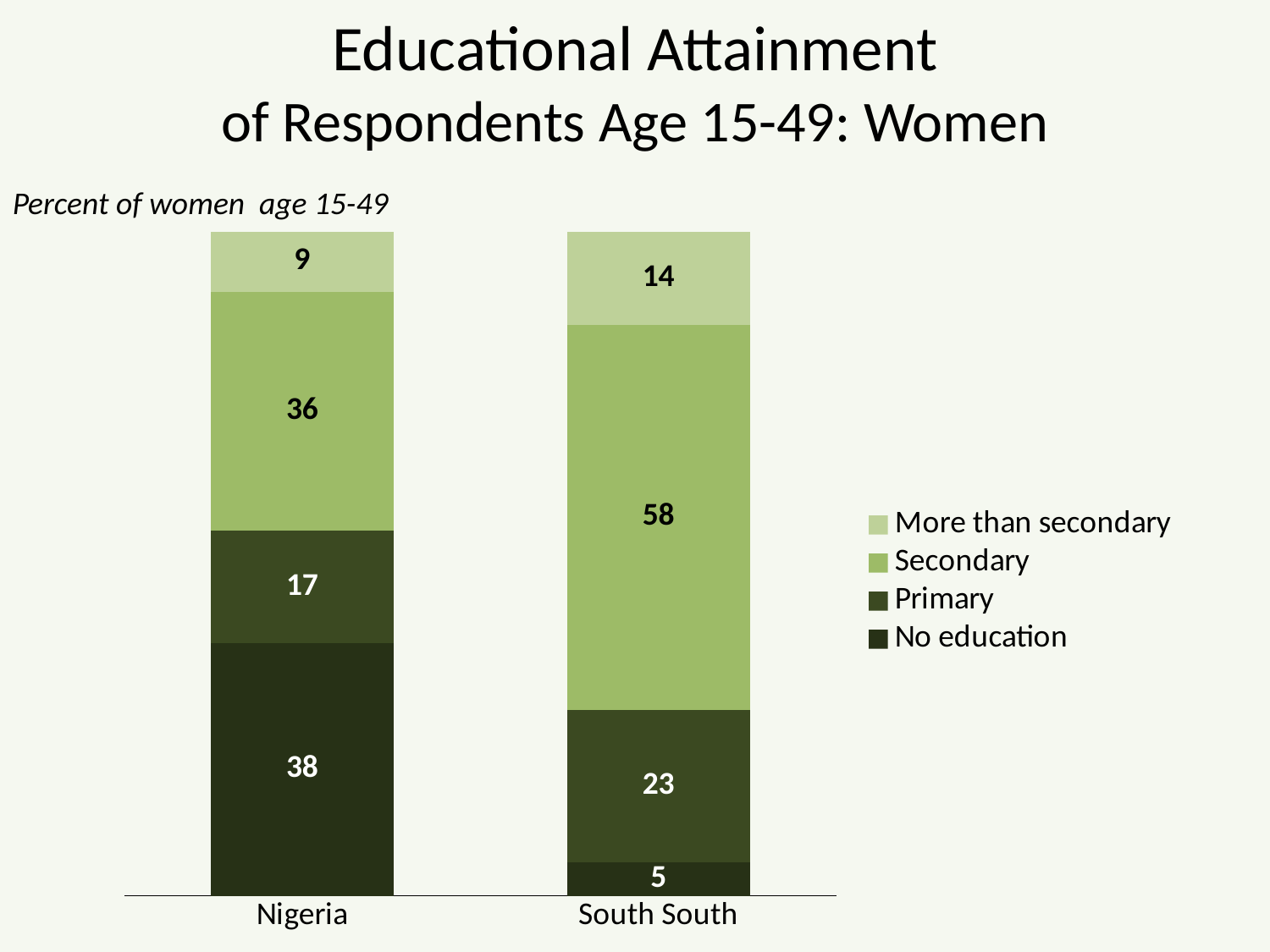

# Educational Attainment of Respondents Age 15-49: Women
Percent of women  age 15-49

### Chart

| Category | No education | Primary | Secondary | More than secondary |
|---|---|---|---|---|
| Nigeria | 38.0 | 17.0 | 36.0 | 9.0 |
| South South | 5.0 | 23.0 | 58.0 | 14.0 |